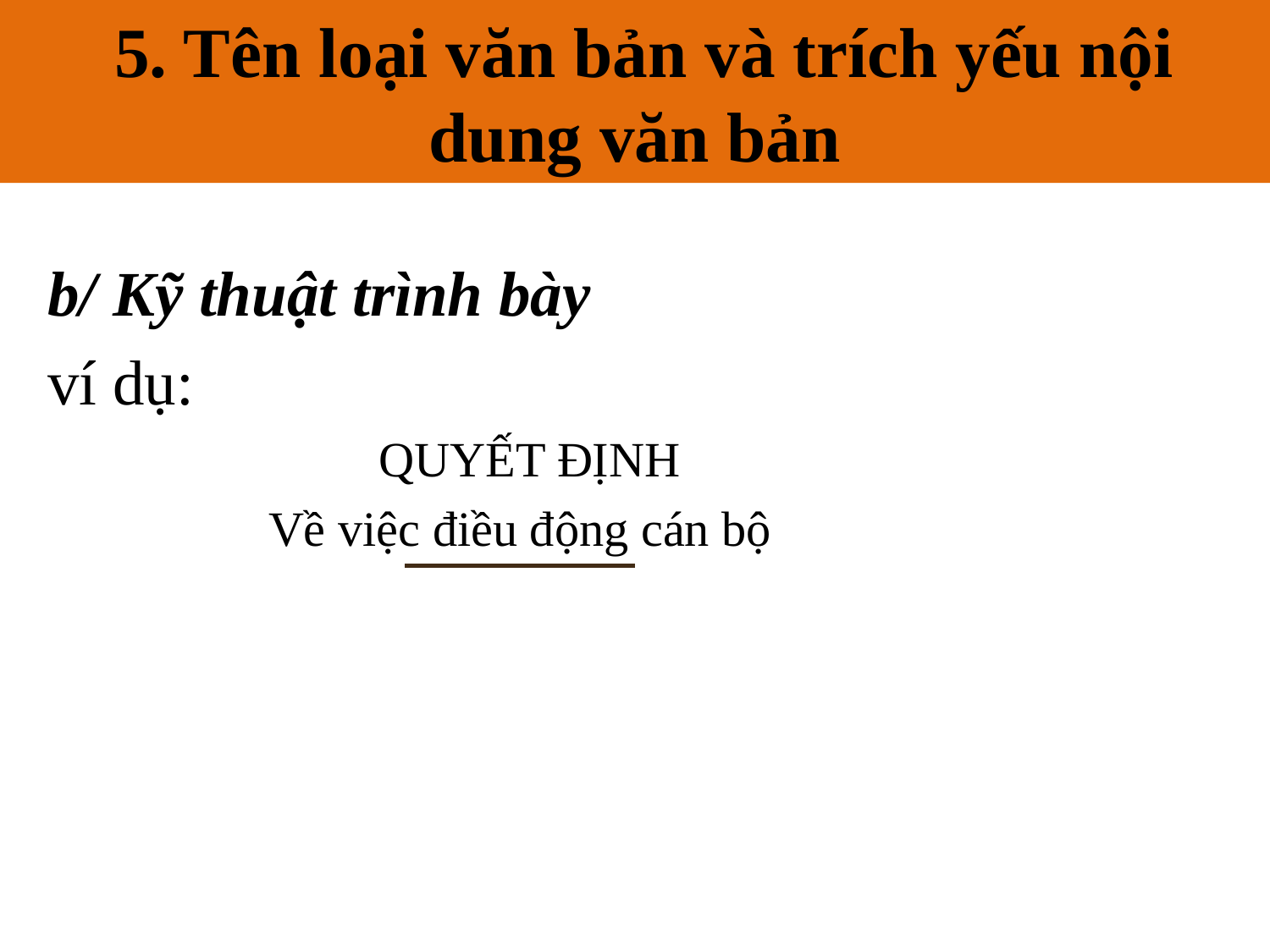

5. Tên loại văn bản và trích yếu nội dung văn bản
# 5. Tên loại văn bản và trích yếu nội dung văn bản
b/ Kỹ thuật trình bày
ví dụ:
                           QUYẾT ĐỊNH
                  Về việc điều động cán bộ